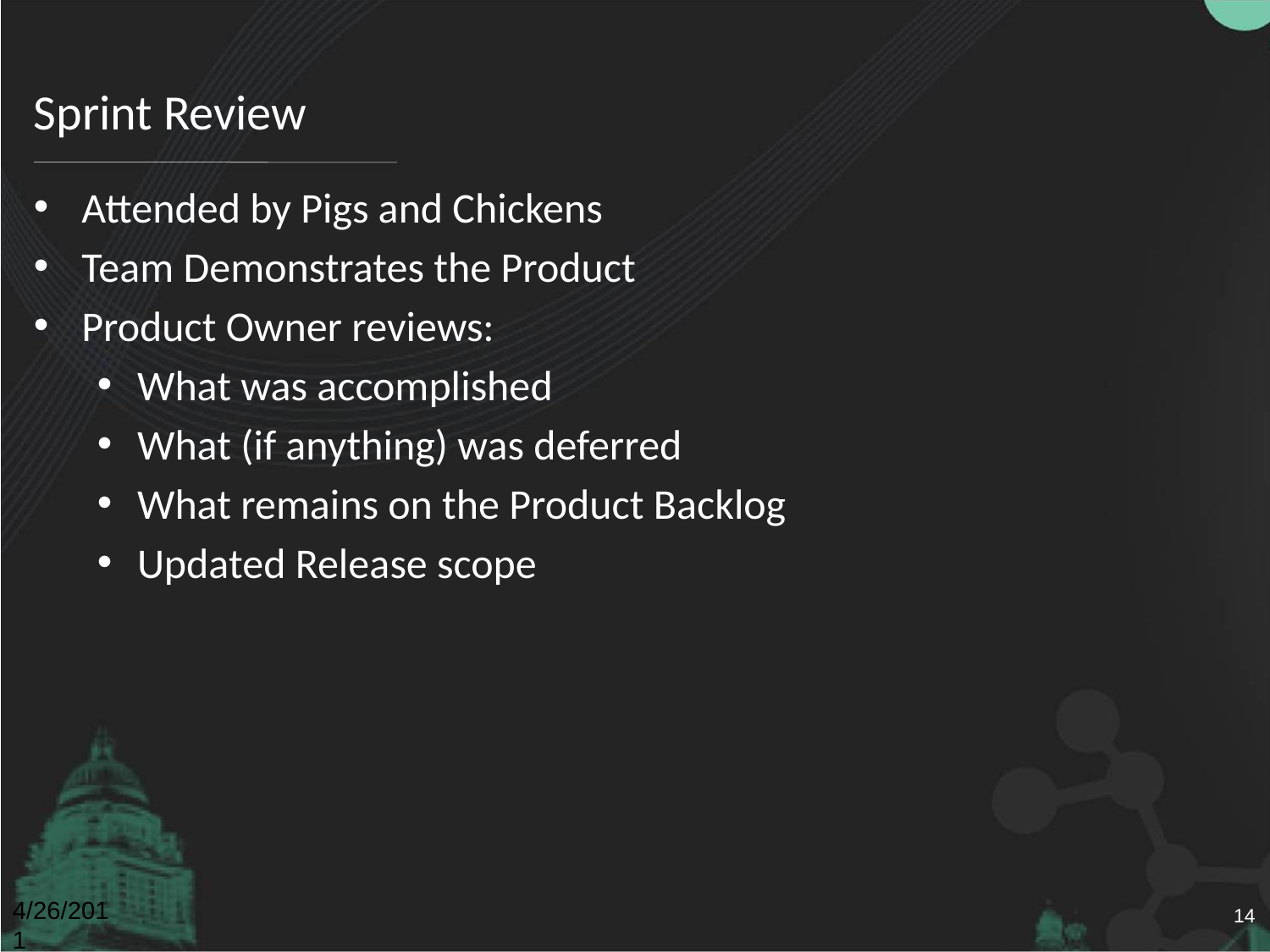

# Sprint Review
Attended by Pigs and Chickens
Team Demonstrates the Product
Product Owner reviews:
What was accomplished
What (if anything) was deferred
What remains on the Product Backlog
Updated Release scope
4/26/2011
14